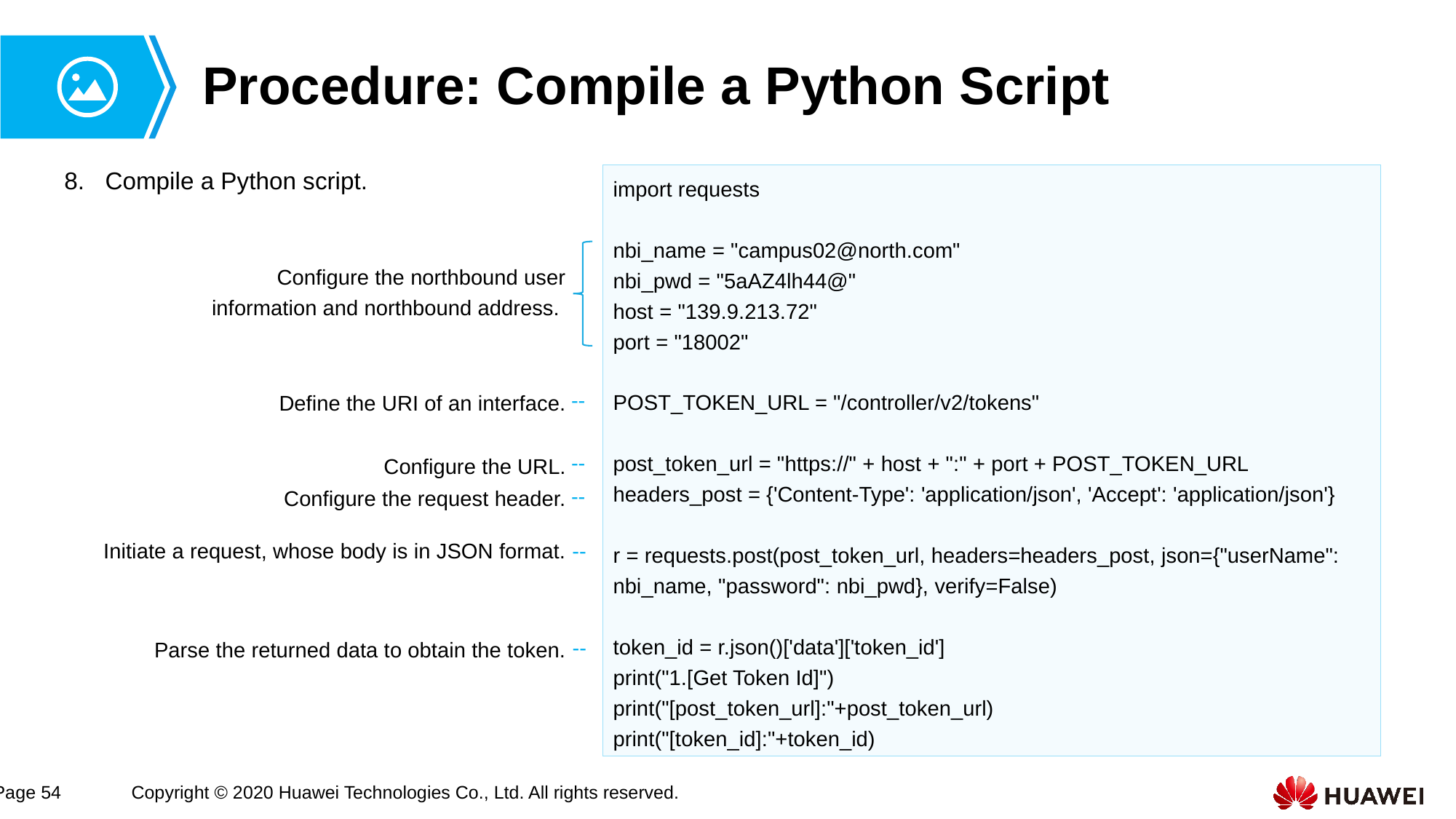

# Procedure: Compile a Python Script
Compile a Python script.
import requests

nbi_name = "campus02@north.com"
nbi_pwd = "5aAZ4lh44@"
host = "139.9.213.72"
port = "18002"

POST_TOKEN_URL = "/controller/v2/tokens"

post_token_url = "https://" + host + ":" + port + POST_TOKEN_URL
headers_post = {'Content-Type': 'application/json', 'Accept': 'application/json'}

r = requests.post(post_token_url, headers=headers_post, json={"userName": nbi_name, "password": nbi_pwd}, verify=False)

token_id = r.json()['data']['token_id']
print("1.[Get Token Id]")
print("[post_token_url]:"+post_token_url)
print("[token_id]:"+token_id)

Configure the northbound user information and northbound address.
Define the URI of an interface.
--
Configure the URL.
--
Configure the request header.
--
Initiate a request, whose body is in JSON format.
--
Parse the returned data to obtain the token.
--